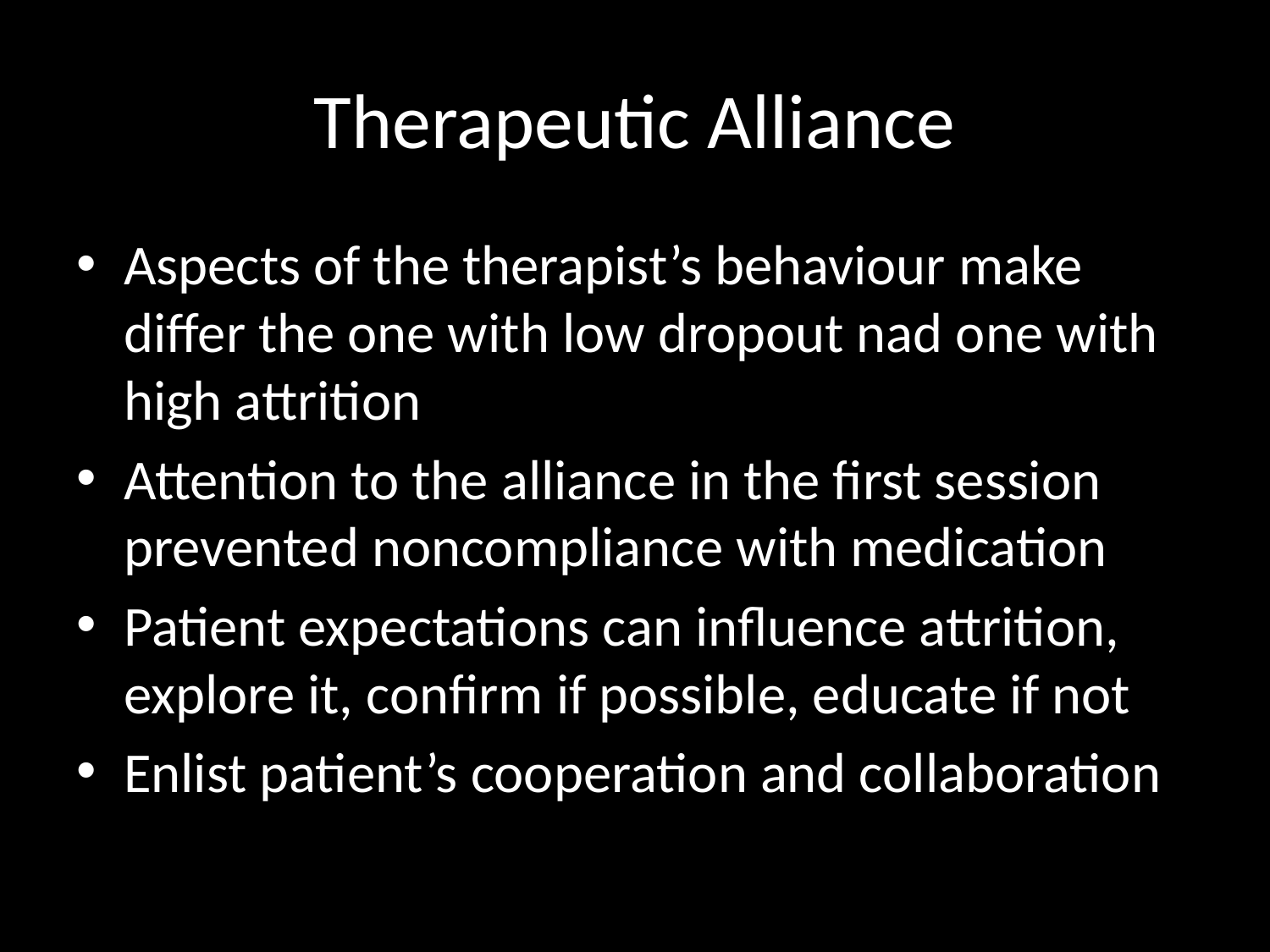

# Therapeutic Alliance
Aspects of the therapist’s behaviour make differ the one with low dropout nad one with high attrition
Attention to the alliance in the first session prevented noncompliance with medication
Patient expectations can influence attrition, explore it, confirm if possible, educate if not
Enlist patient’s cooperation and collaboration